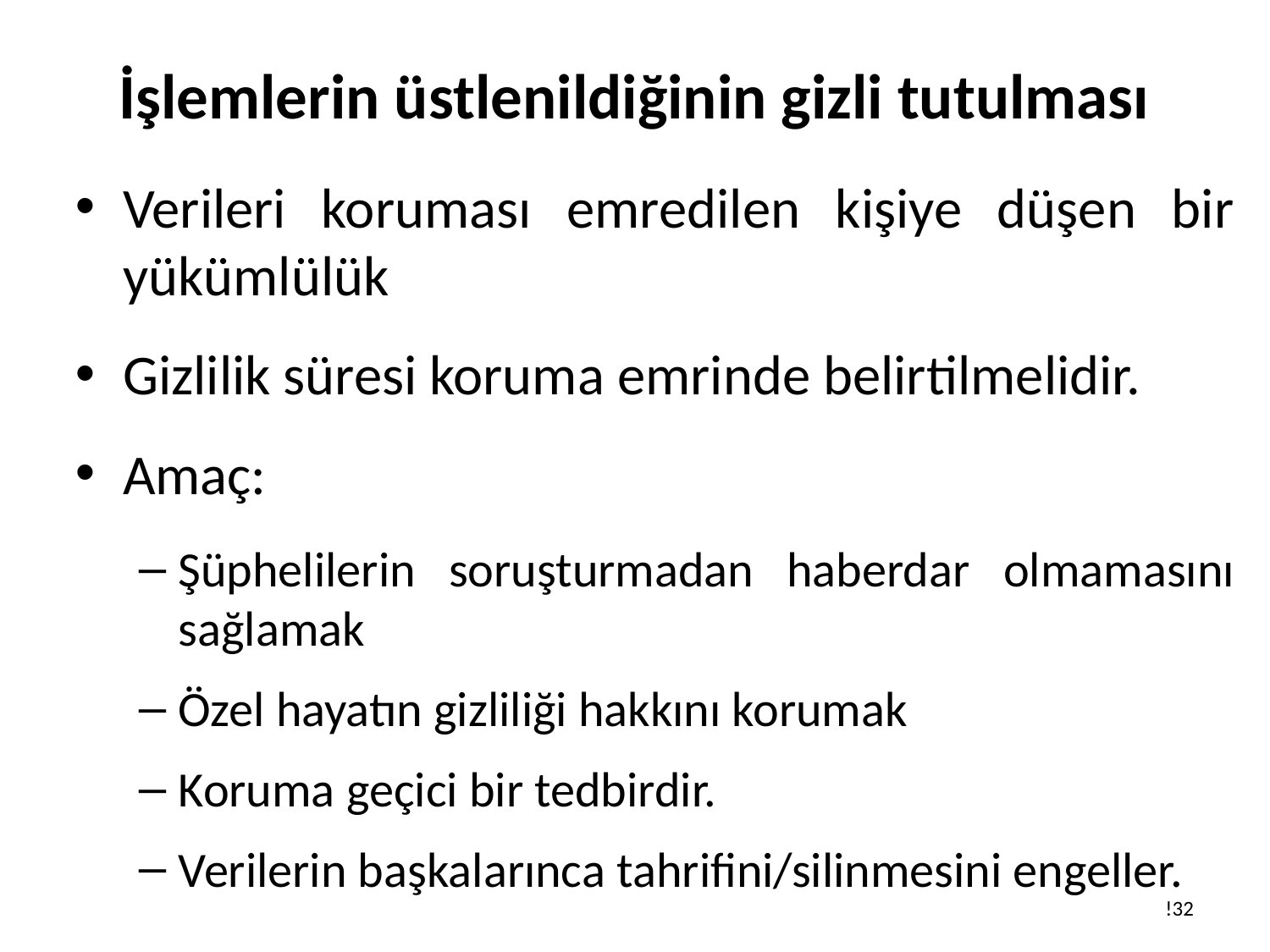

# İşlemlerin üstlenildiğinin gizli tutulması
Verileri koruması emredilen kişiye düşen bir yükümlülük
Gizlilik süresi koruma emrinde belirtilmelidir.
Amaç:
Şüphelilerin soruşturmadan haberdar olmamasını sağlamak
Özel hayatın gizliliği hakkını korumak
Koruma geçici bir tedbirdir.
Verilerin başkalarınca tahrifini/silinmesini engeller.
!32